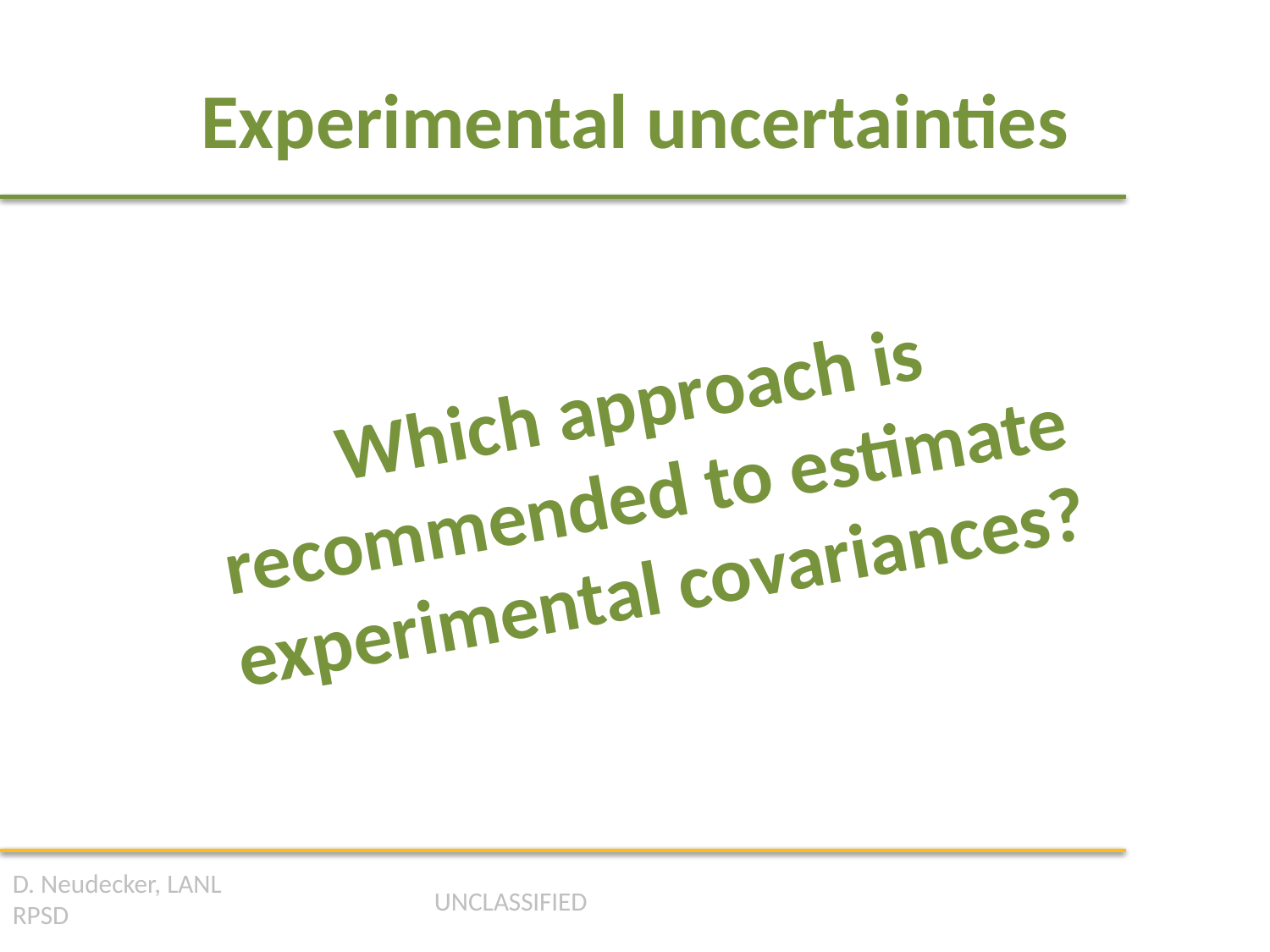

# Experimental uncertainties
Which approach is recommended to estimate experimental covariances?
D. Neudecker, LANL
RPSD
UNCLASSIFIED